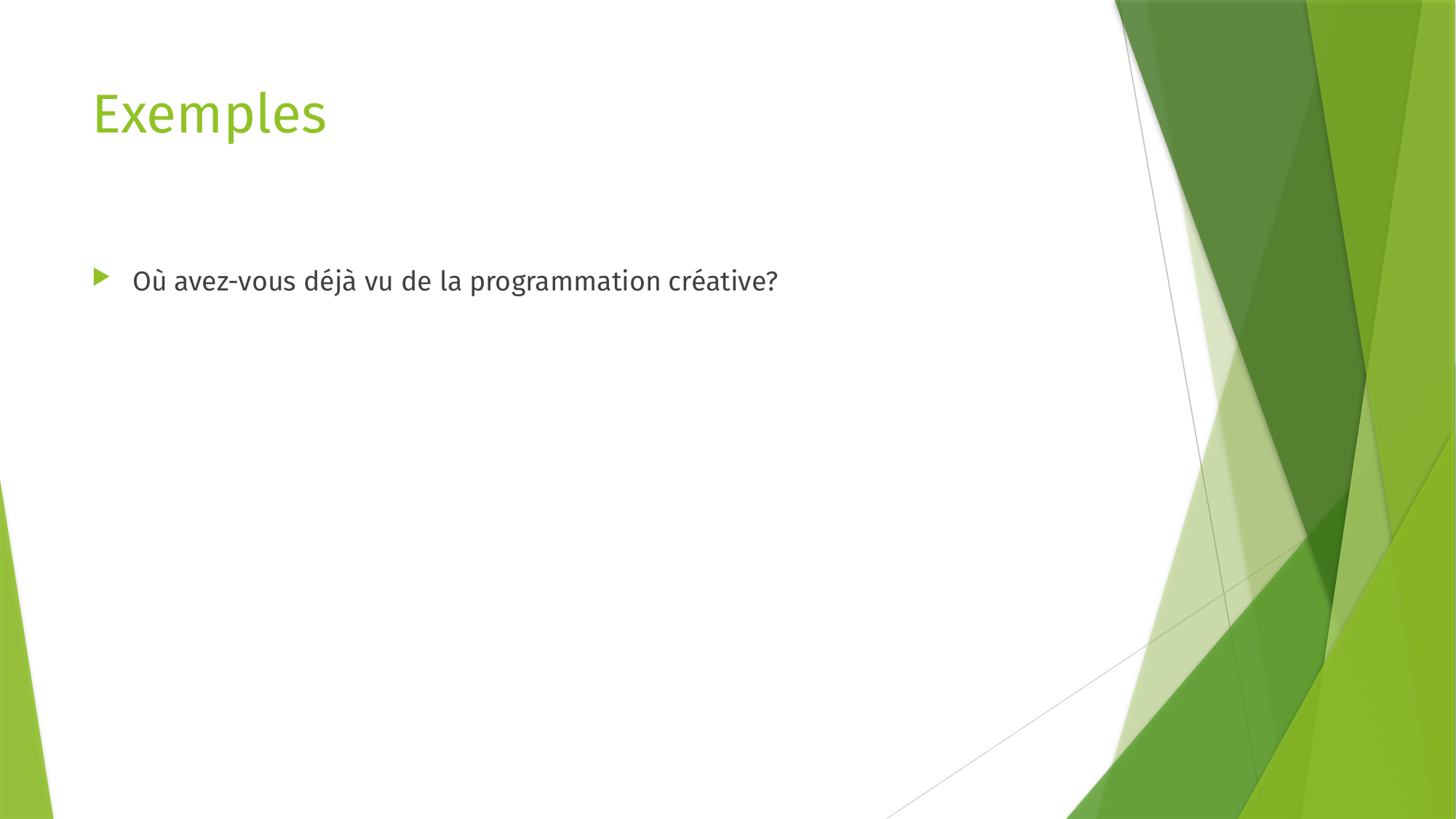

# Exemples
Où avez-vous déjà vu de la programmation créative?